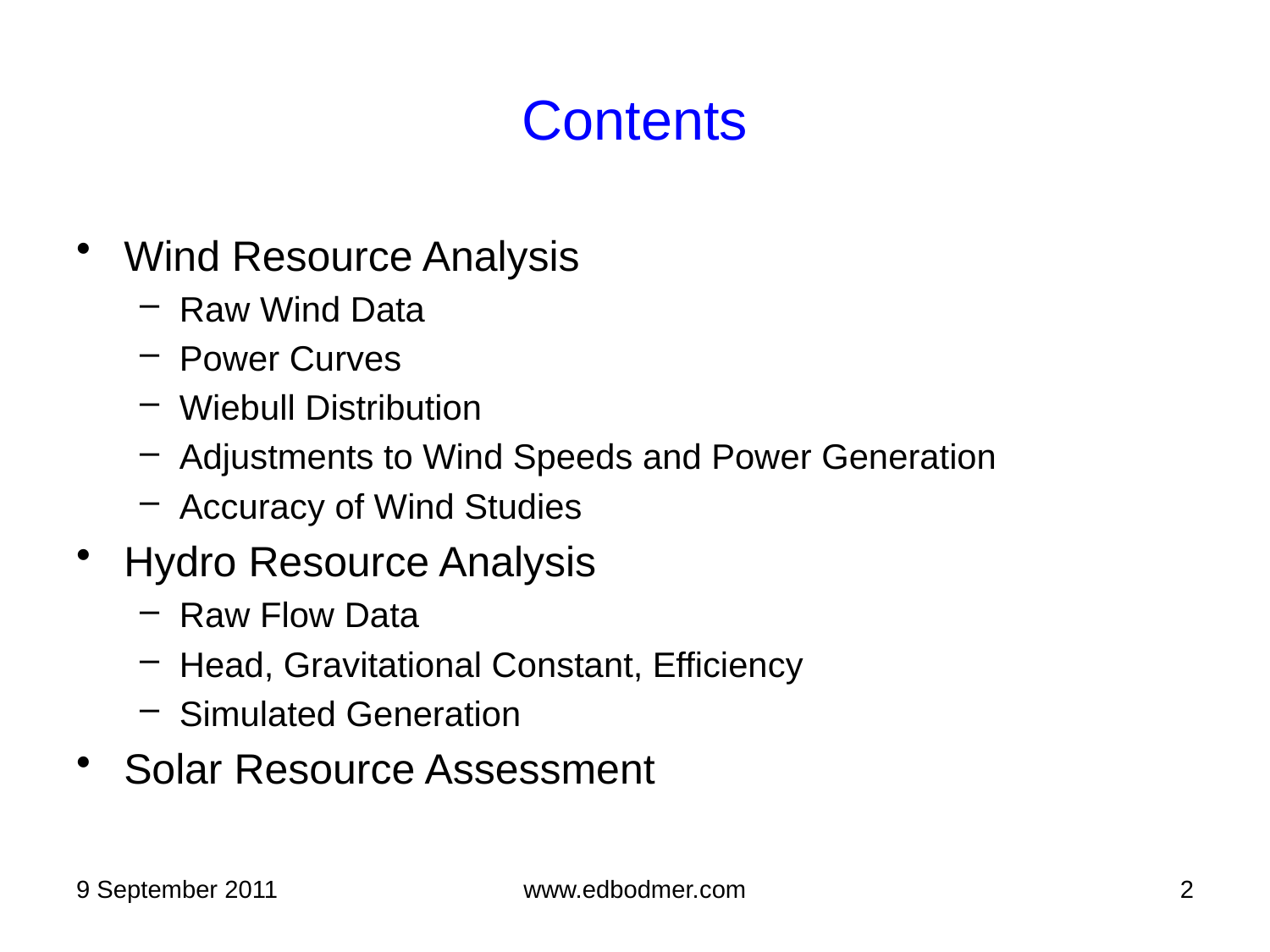

# Contents
Wind Resource Analysis
Raw Wind Data
Power Curves
Wiebull Distribution
Adjustments to Wind Speeds and Power Generation
Accuracy of Wind Studies
Hydro Resource Analysis
Raw Flow Data
Head, Gravitational Constant, Efficiency
Simulated Generation
Solar Resource Assessment

9 September 2011
www.edbodmer.com
2